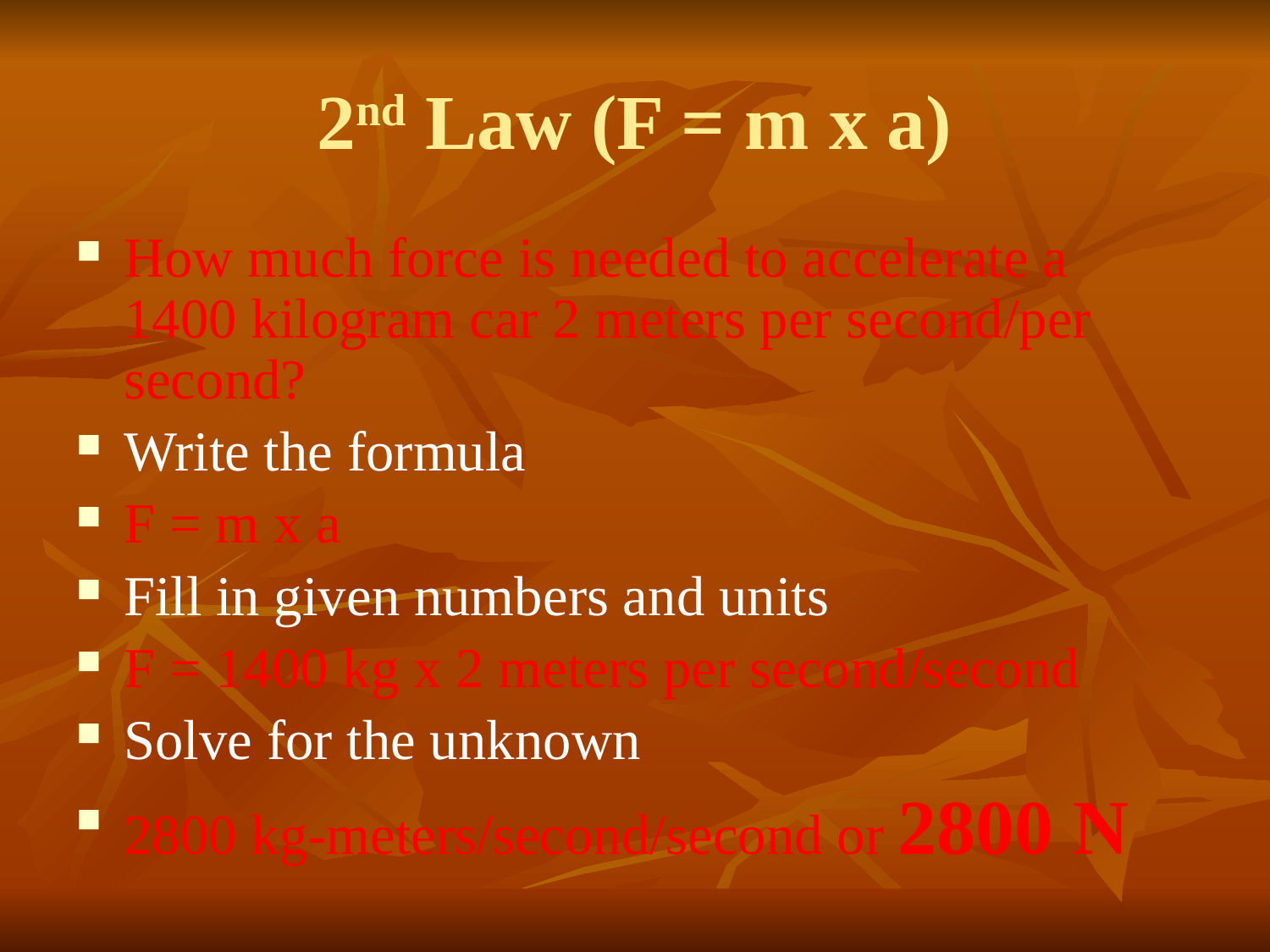

# 2nd Law (F = m x a)
How much force is needed to accelerate a 1400 kilogram car 2 meters per second/per second?
Write the formula
F = m x a
Fill in given numbers and units
F = 1400 kg x 2 meters per second/second
Solve for the unknown
2800 kg-meters/second/second or 2800 N